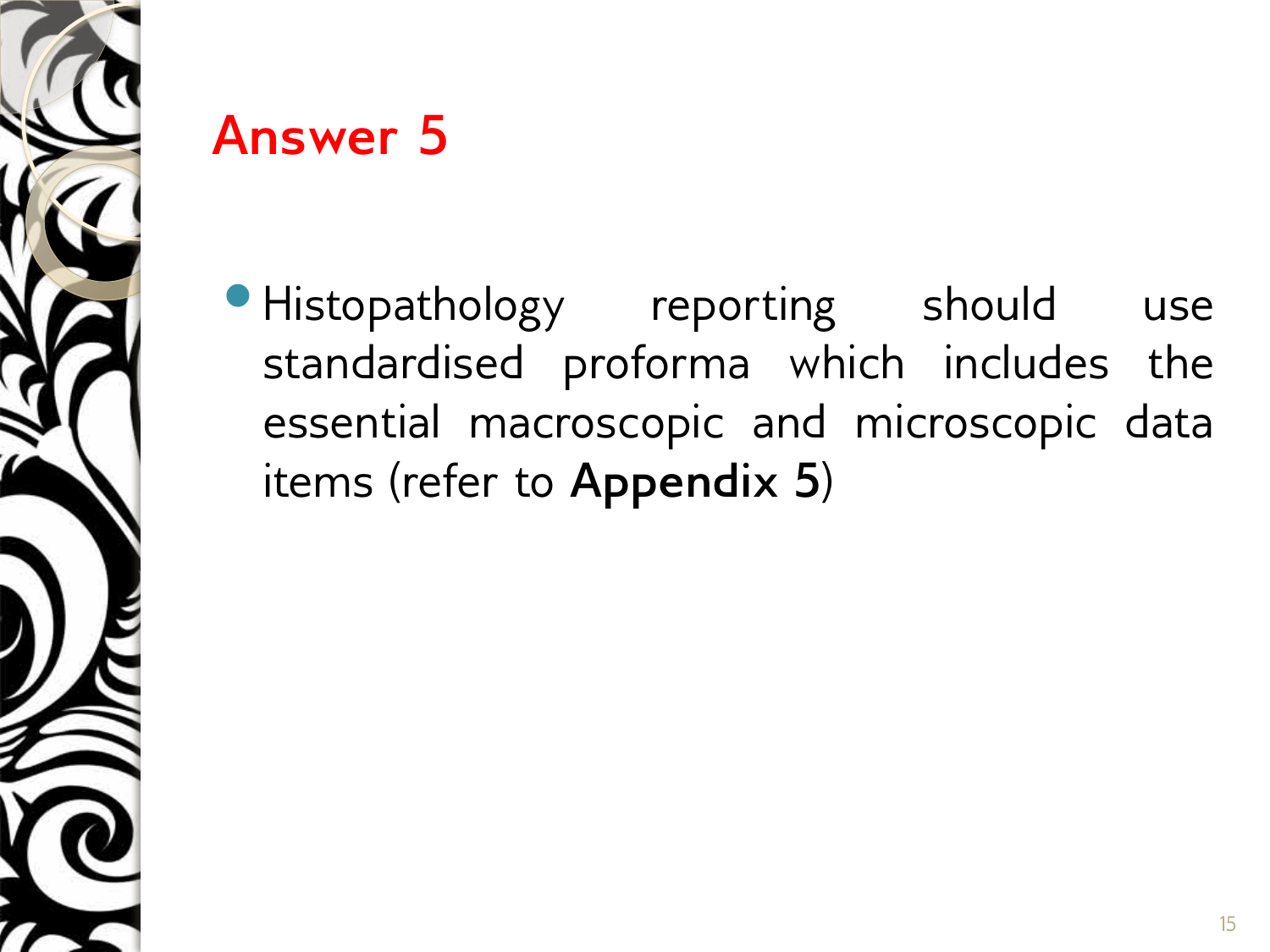

# Answer 5
Histopathology reporting should use standardised proforma which includes the essential macroscopic and microscopic data items (refer to Appendix 5)
15